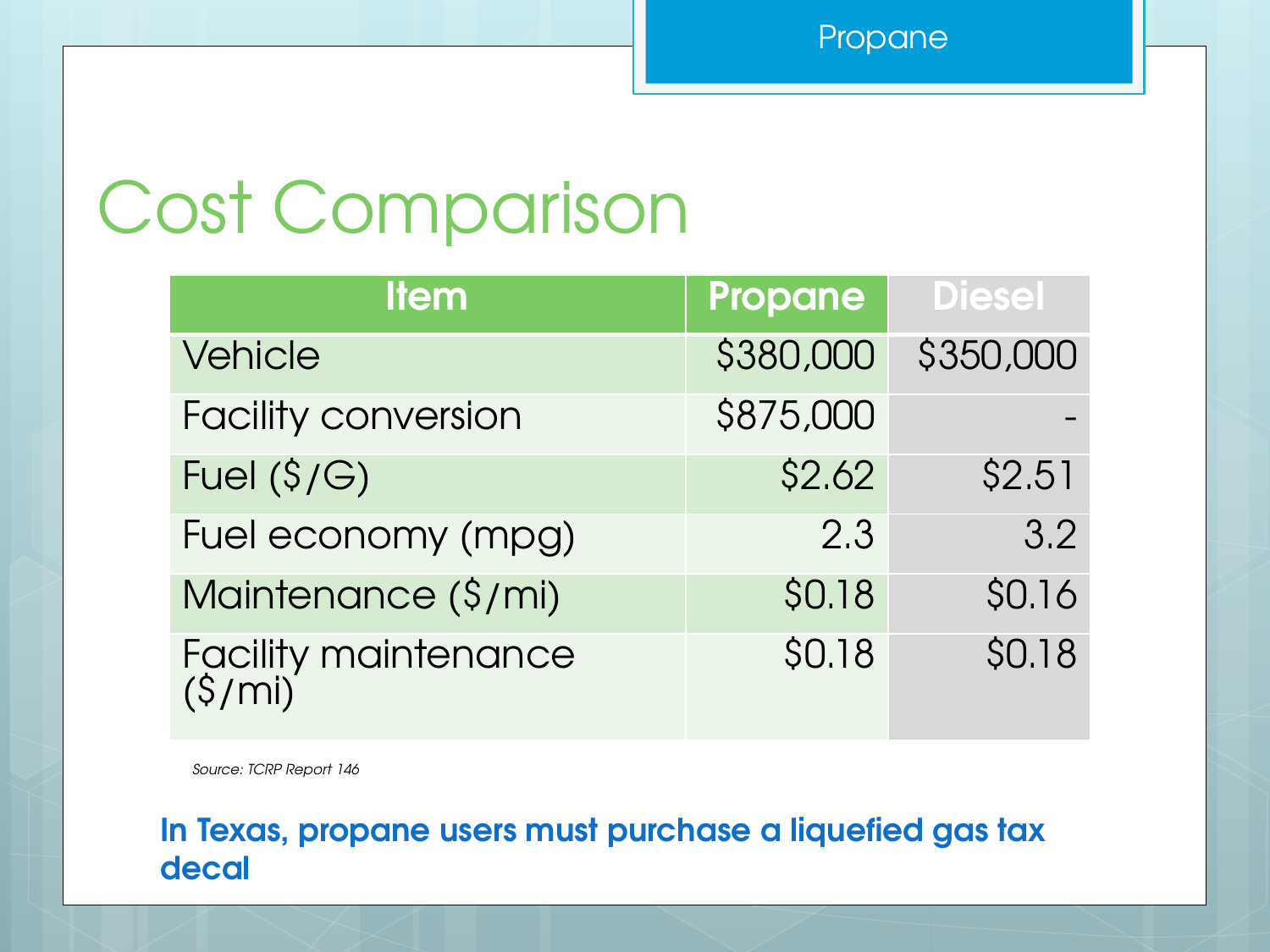

Propane
# Cost Comparison
| Item | Propane | Diesel |
| --- | --- | --- |
| Vehicle | $380,000 | $350,000 |
| Facility conversion | $875,000 | - |
| Fuel ($/G) | $2.62 | $2.51 |
| Fuel economy (mpg) | 2.3 | 3.2 |
| Maintenance ($/mi) | $0.18 | $0.16 |
| Facility maintenance ($/mi) | $0.18 | $0.18 |
Source: TCRP Report 146
In Texas, propane users must purchase a liquefied gas tax decal